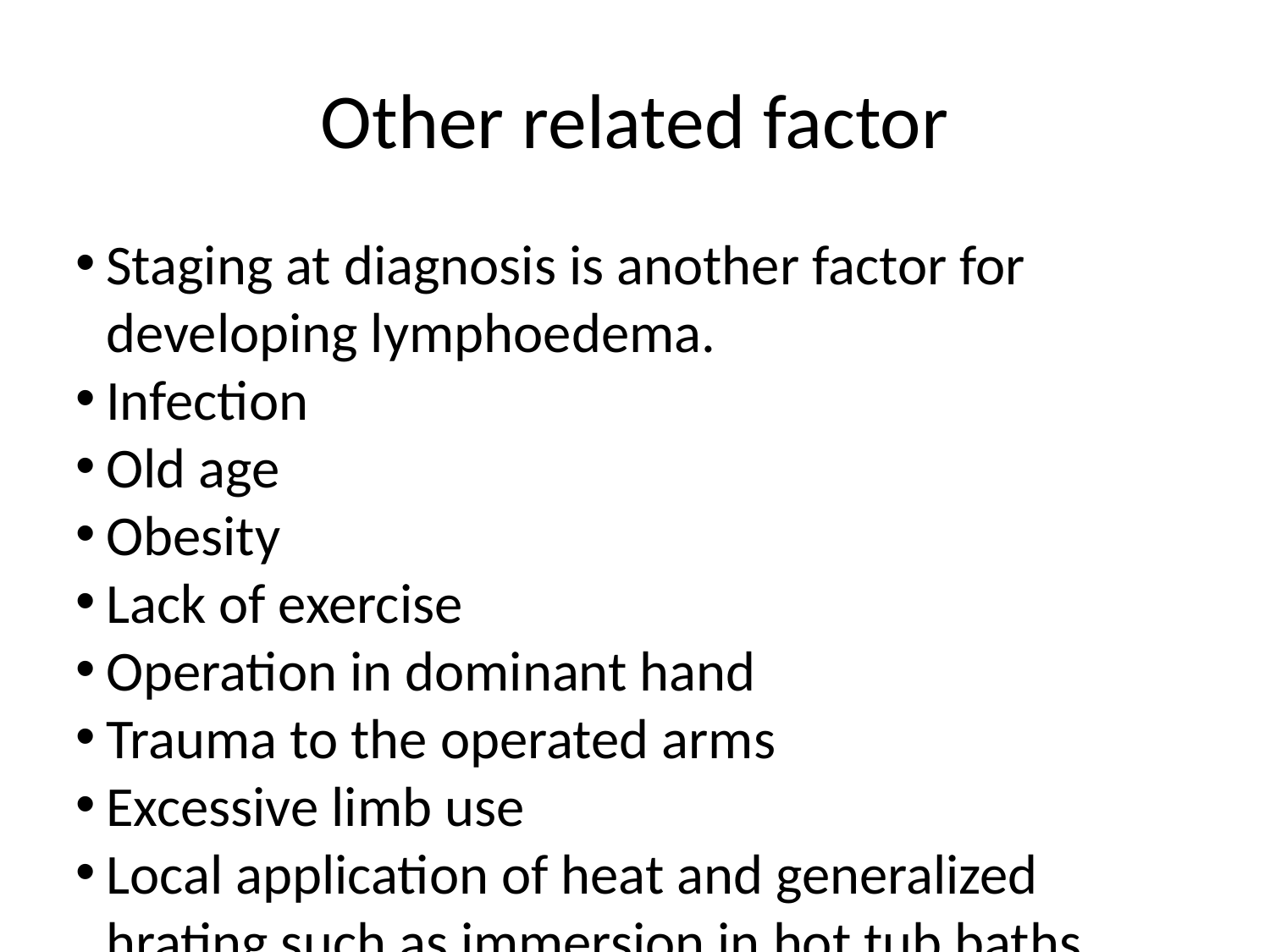

Other related factor
Staging at diagnosis is another factor for developing lymphoedema.
Infection
Old age
Obesity
Lack of exercise
Operation in dominant hand
Trauma to the operated arms
Excessive limb use
Local application of heat and generalized hrating such as immersion in hot tub baths